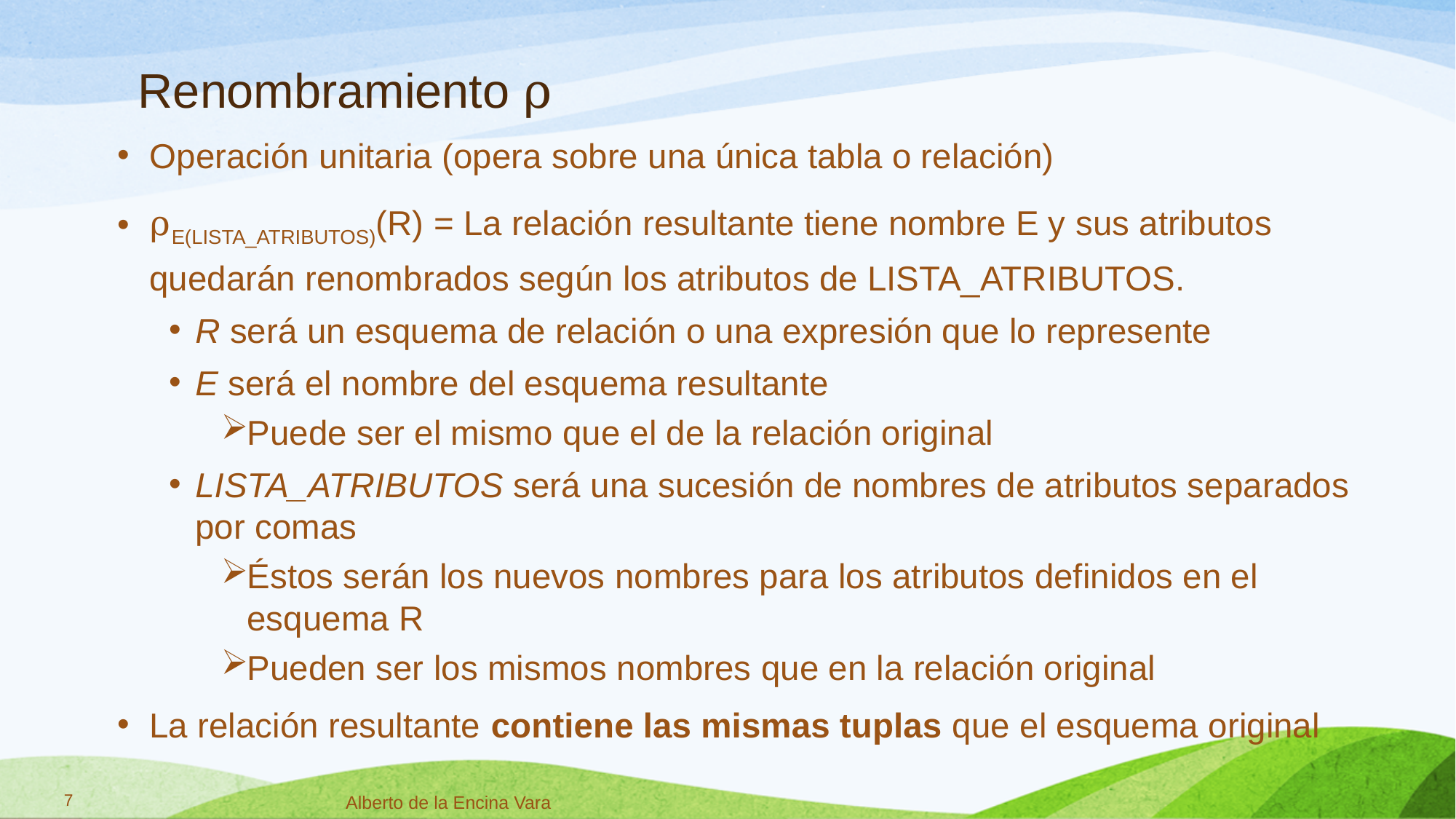

# Renombramiento ρ
Operación unitaria (opera sobre una única tabla o relación)
ρE(LISTA_ATRIBUTOS)(R) = La relación resultante tiene nombre E y sus atributos quedarán renombrados según los atributos de LISTA_ATRIBUTOS.
R será un esquema de relación o una expresión que lo represente
E será el nombre del esquema resultante
Puede ser el mismo que el de la relación original
LISTA_ATRIBUTOS será una sucesión de nombres de atributos separados por comas
Éstos serán los nuevos nombres para los atributos definidos en el esquema R
Pueden ser los mismos nombres que en la relación original
La relación resultante contiene las mismas tuplas que el esquema original

7
Alberto de la Encina Vara